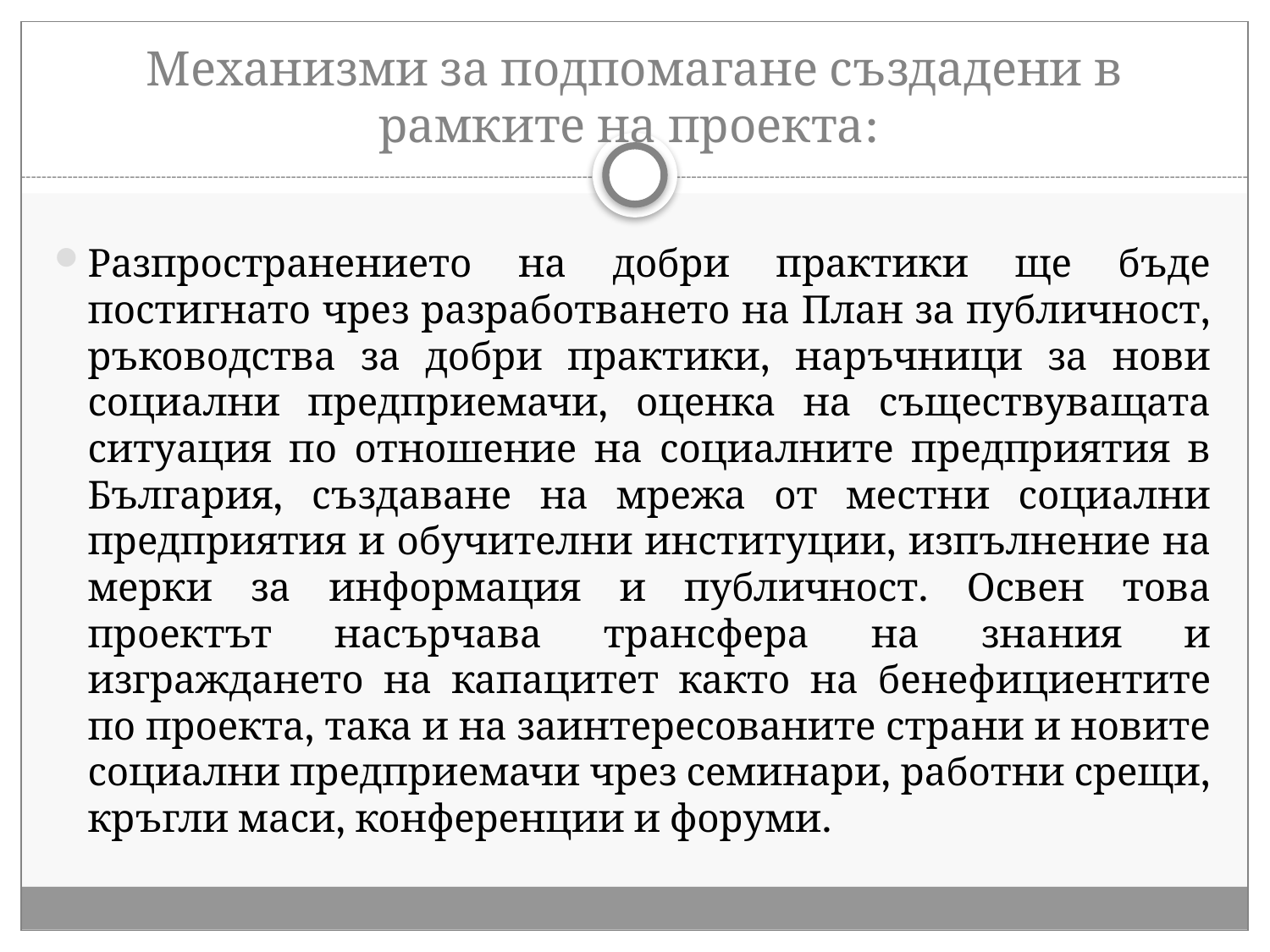

# Механизми за подпомагане създадени в рамките на проекта:
Разпространението на добри практики ще бъде постигнато чрез разработването на План за публичност, ръководства за добри практики, наръчници за нови социални предприемачи, оценка на съществуващата ситуация по отношение на социалните предприятия в България, създаване на мрежа от местни социални предприятия и обучителни институции, изпълнение на мерки за информация и публичност. Освен това проектът насърчава трансфера на знания и изграждането на капацитет както на бенефициентите по проекта, така и на заинтересованите страни и новите социални предприемачи чрез семинари, работни срещи, кръгли маси, конференции и форуми.